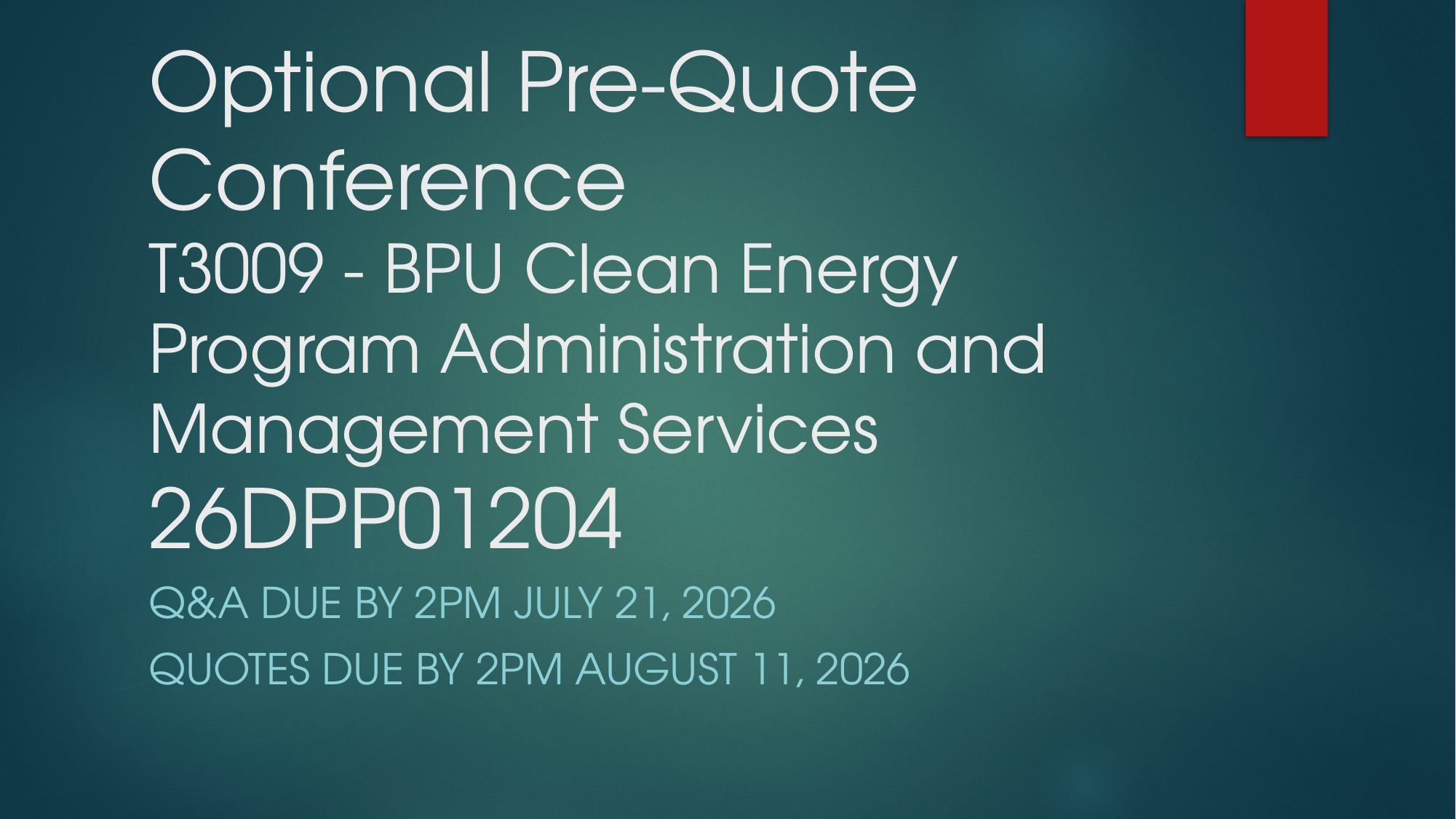

# Optional Pre-Quote Conference T3009 - BPU Clean Energy Program Administration and Management Services 26DPP01204
Q&a due by 2PM July 21, 2026
Quotes due by 2PM August 11, 2026